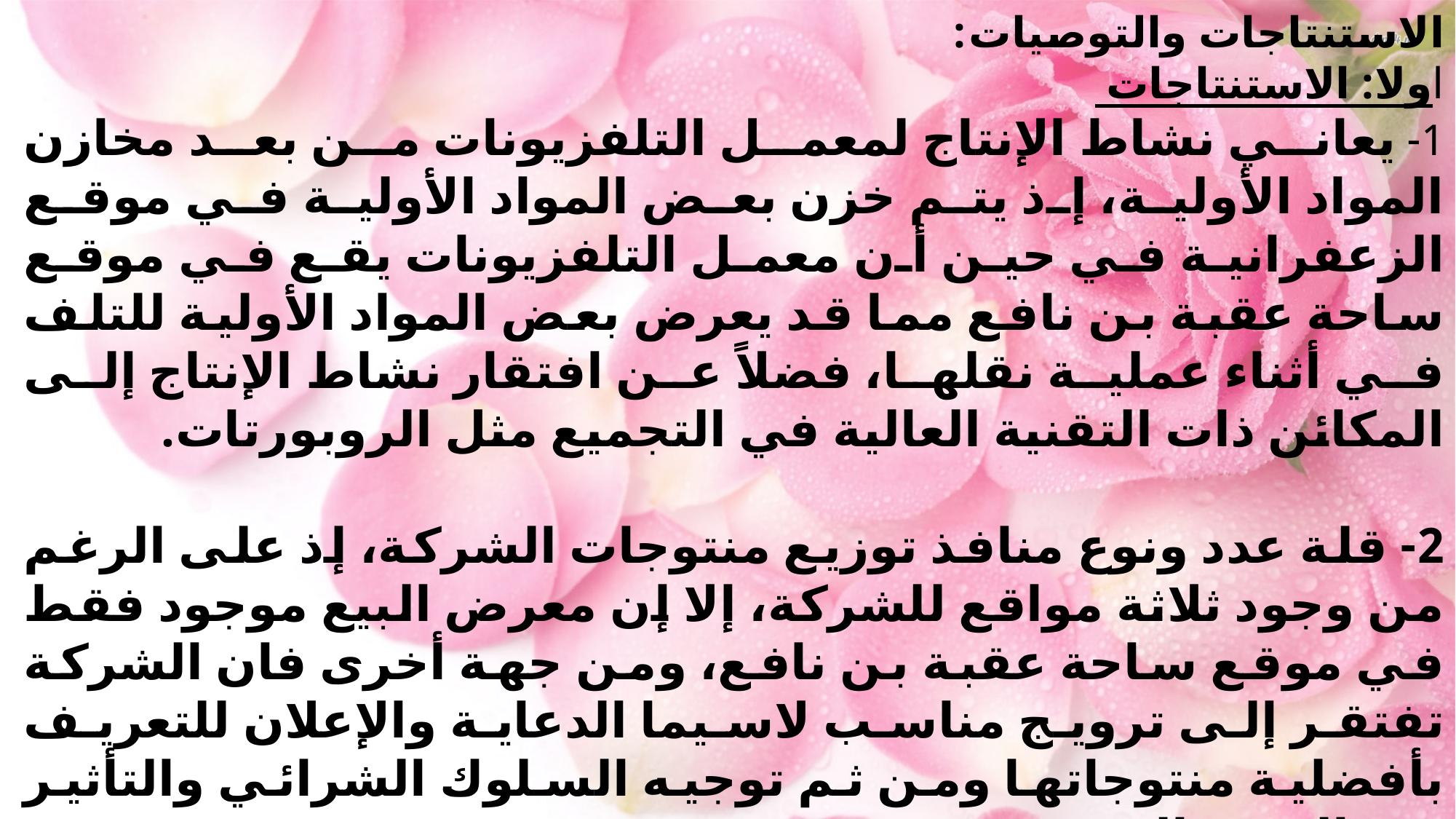

الاستنتاجات والتوصيات:
اولا: الاستنتاجات
	1- يعاني نشاط الإنتاج لمعمل التلفزيونات من بعد مخازن المواد الأولية، إذ يتم خزن بعض المواد الأولية في موقع الزعفرانية في حين أن معمل التلفزيونات يقع في موقع ساحة عقبة بن نافع مما قد يعرض بعض المواد الأولية للتلف في أثناء عملية نقلها، فضلاً عن افتقار نشاط الإنتاج إلى المكائن ذات التقنية العالية في التجميع مثل الروبورتات.
	2- قلة عدد ونوع منافذ توزيع منتوجات الشركة، إذ على الرغم من وجود ثلاثة مواقع للشركة، إلا إن معرض البيع موجود فقط في موقع ساحة عقبة بن نافع، ومن جهة أخرى فان الشركة تفتقر إلى ترويج مناسب لاسيما الدعاية والإعلان للتعريف بأفضلية منتوجاتها ومن ثم توجيه السلوك الشرائي والتأثير في الحصة السوقية.